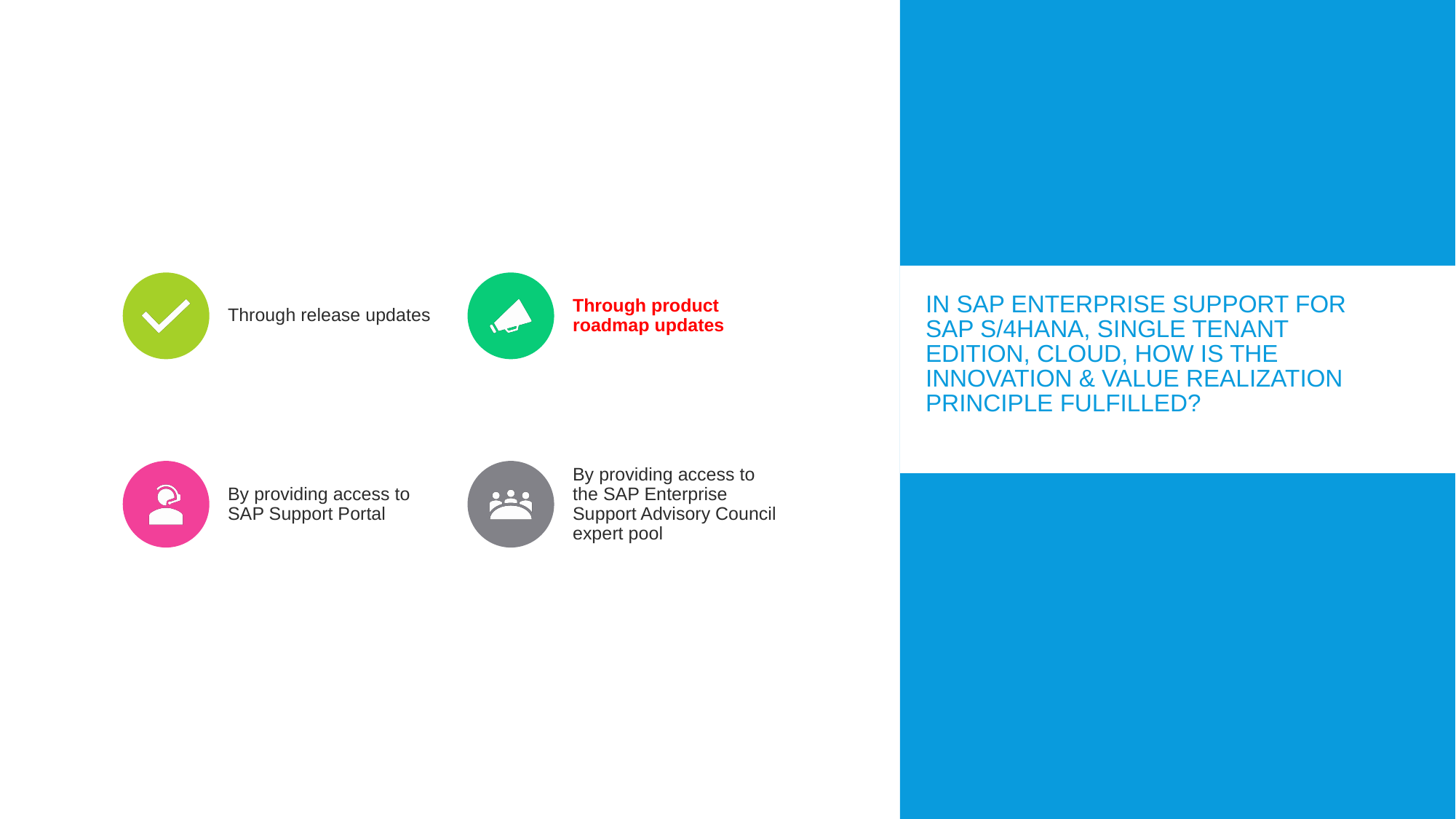

Through release updates
Through product roadmap updates
By providing access to SAP Support Portal
By providing access to the SAP Enterprise Support Advisory Council expert pool

# In SAP Enterprise Support for SAP S/4HANA, Single Tenant Edition, Cloud, how is the Innovation & Value Realization principle fulfilled?